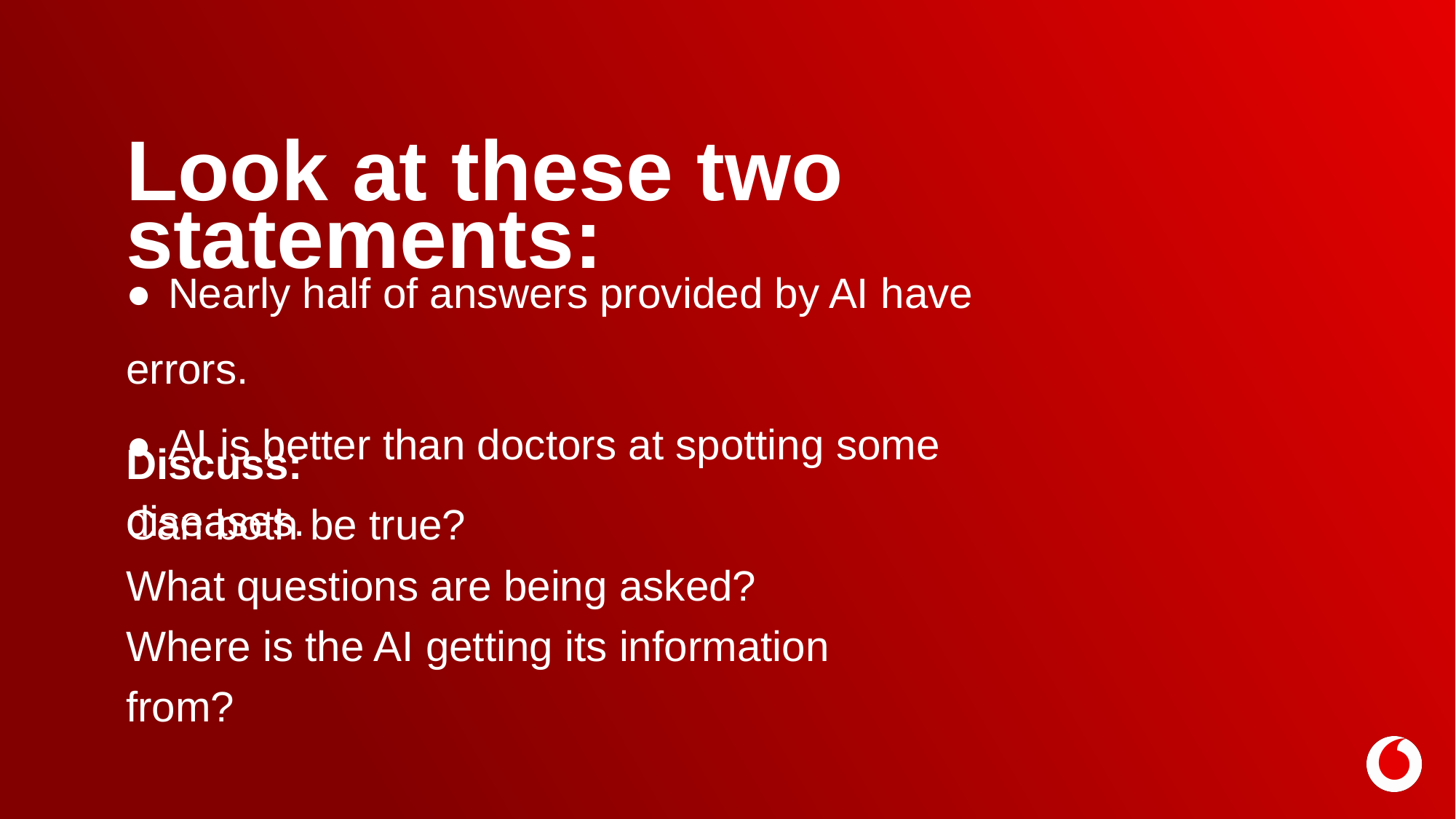

Look at these two statements:
●	Nearly half of answers provided by AI have errors.
●	AI is better than doctors at spotting some diseases.
Discuss:
Can both be true?
What questions are being asked?
Where is the AI getting its information from?